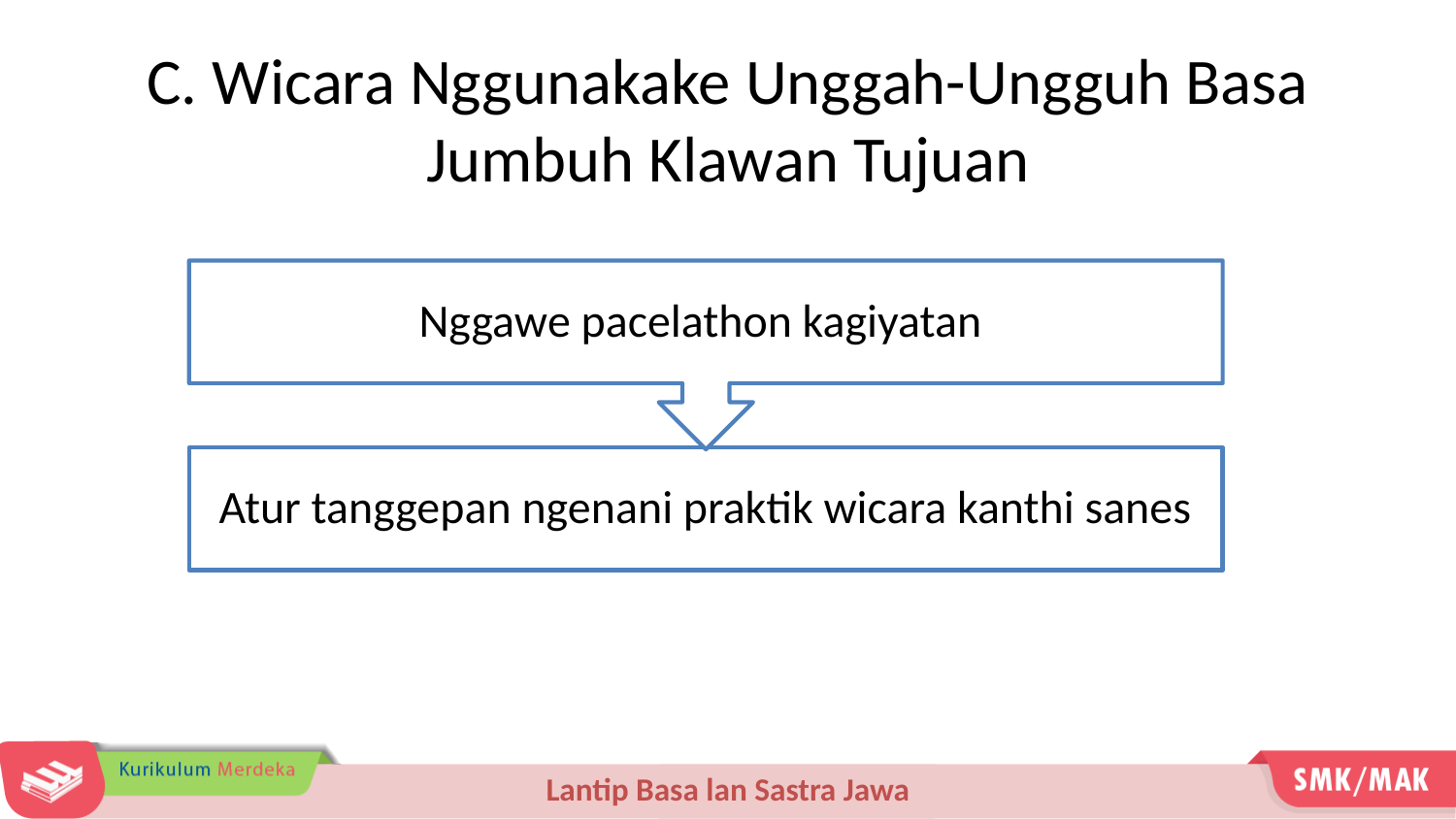

# C. Wicara Nggunakake Unggah-Ungguh Basa Jumbuh Klawan Tujuan
Atur tanggepan ngenani praktik wicara kanthi sanes
Nggawe pacelathon kagiyatan